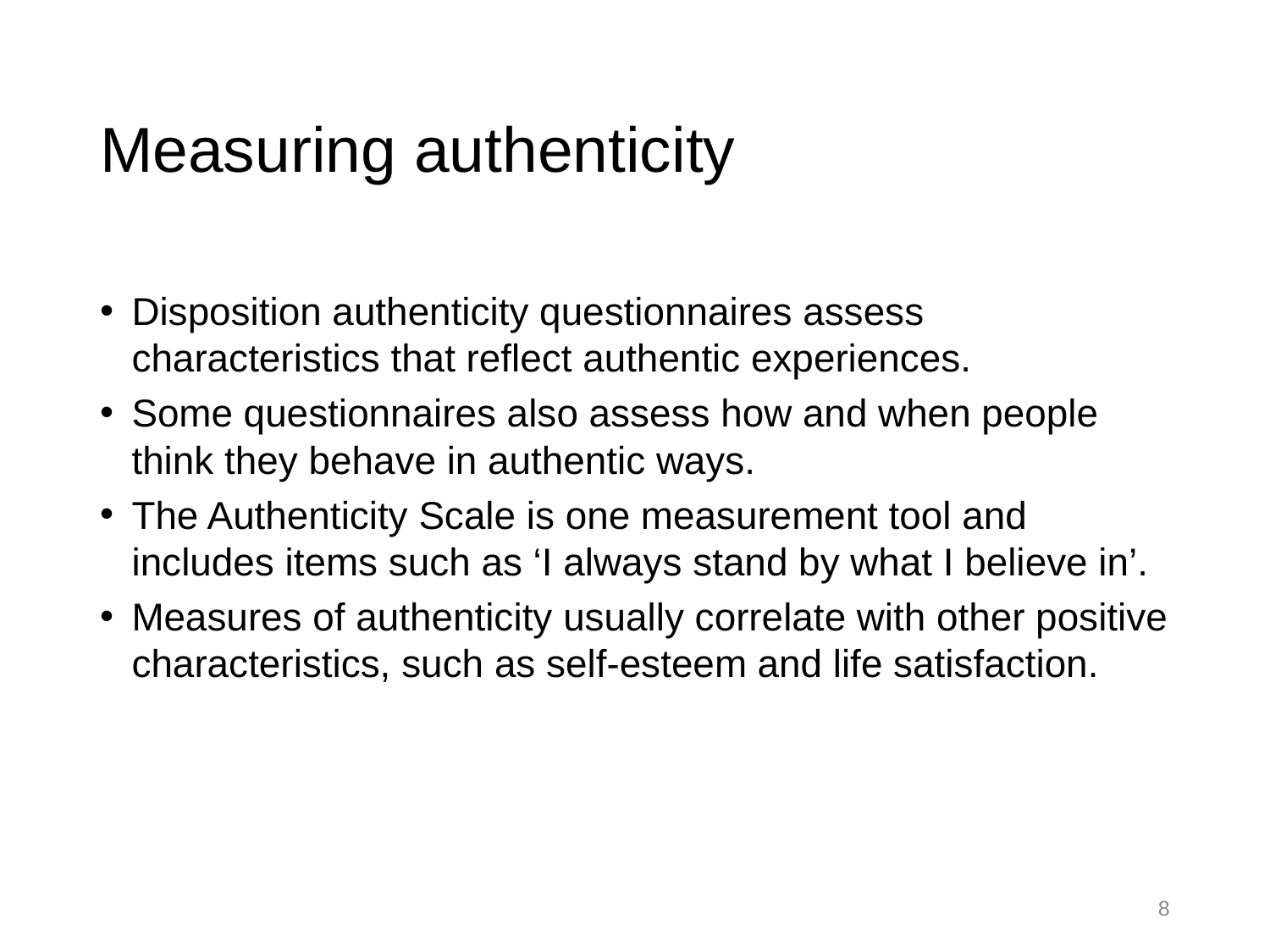

# Measuring authenticity
Disposition authenticity questionnaires assess characteristics that reflect authentic experiences.
Some questionnaires also assess how and when people think they behave in authentic ways.
The Authenticity Scale is one measurement tool and includes items such as ‘I always stand by what I believe in’.
Measures of authenticity usually correlate with other positive characteristics, such as self-esteem and life satisfaction.
8